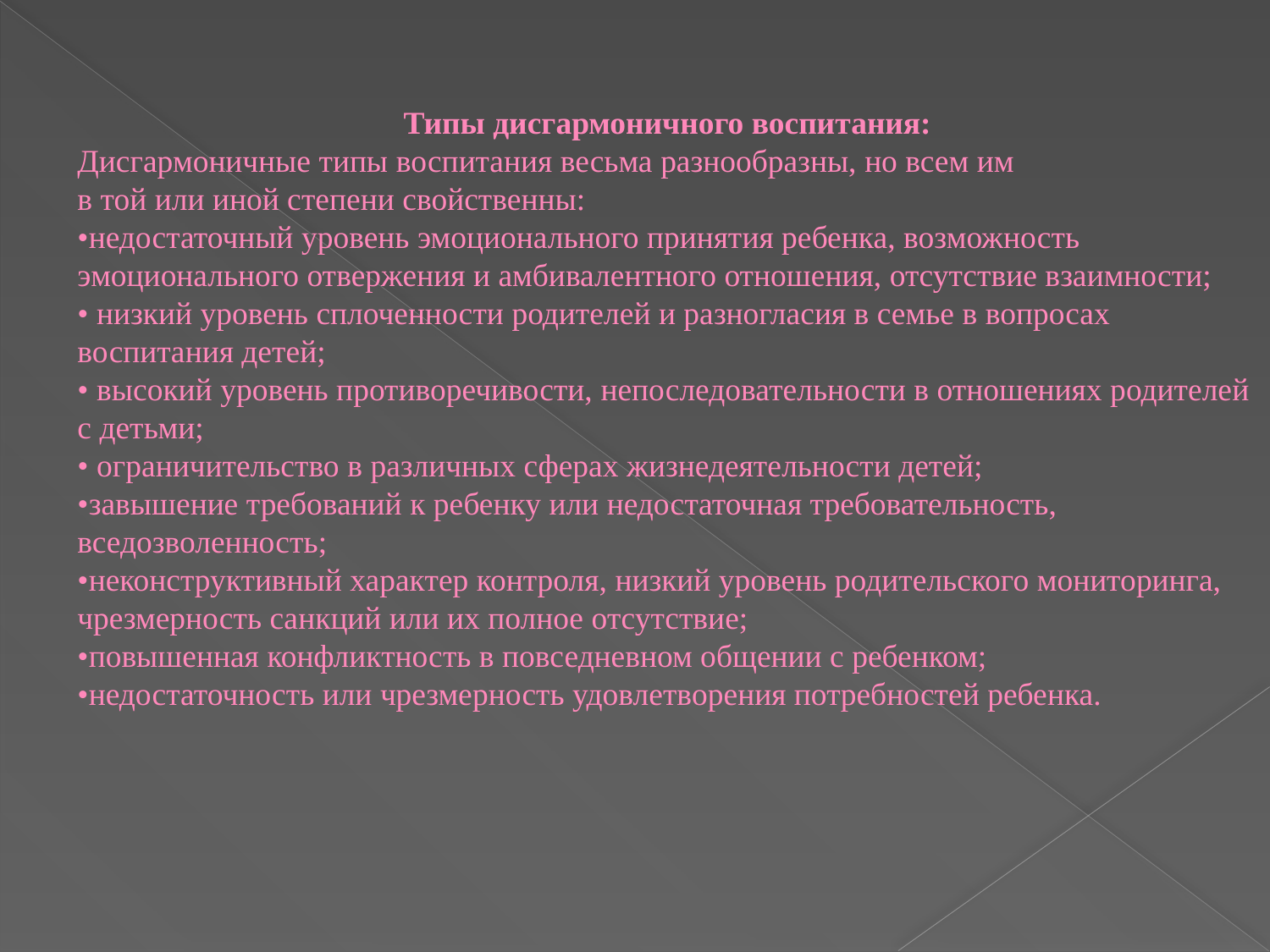

Типы дисгармоничного воспитания:
Дисгармоничные типы воспитания весьма разнообразны, но всем им
в той или иной степени свойственны:
•недостаточный уровень эмоционального принятия ребенка, возможность эмоционального отвержения и амбивалентного отношения, отсутствие взаимности;
• низкий уровень сплоченности родителей и разногласия в семье в вопросах воспитания детей;
• высокий уровень противоречивости, непоследовательности в отношениях родителей с детьми;
• ограничительство в различных сферах жизнедеятельности детей;
•завышение требований к ребенку или недостаточная требовательность, вседозволенность;
•неконструктивный характер контроля, низкий уровень родительского мониторинга, чрезмерность санкций или их полное отсутствие;
•повышенная конфликтность в повседневном общении с ребенком;
•недостаточность или чрезмерность удовлетворения потребностей ребенка.